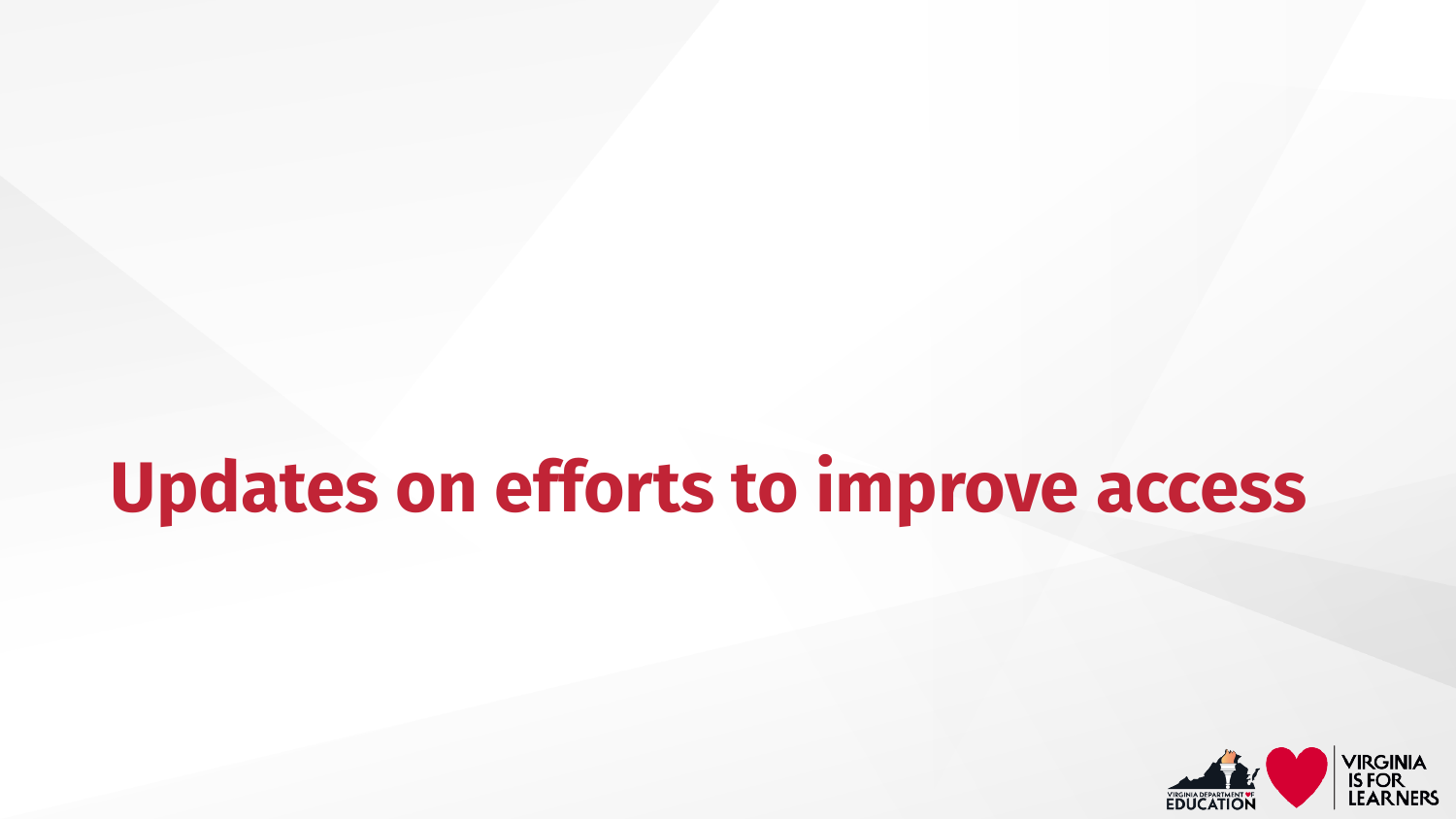

# Updates on efforts to improve access